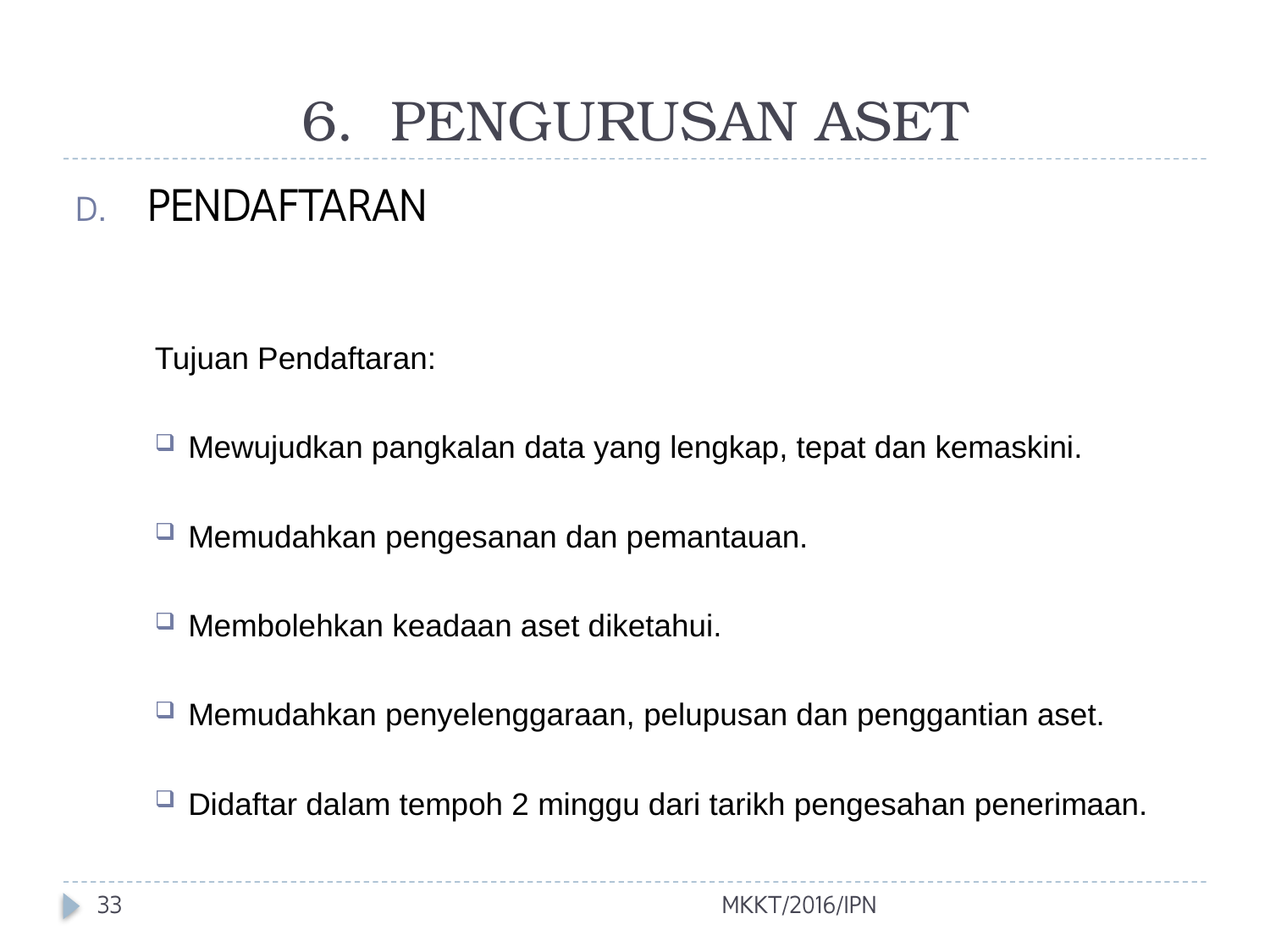

# 6.  PENGURUSAN ASET
PENDAFTARAN

Tujuan Pendaftaran:

Mewujudkan pangkalan data yang lengkap, tepat dan kemaskini.

Memudahkan pengesanan dan pemantauan.

Membolehkan keadaan aset diketahui.

Memudahkan penyelenggaraan, pelupusan dan penggantian aset.

Didaftar dalam tempoh 2 minggu dari tarikh pengesahan penerimaan.
33
MKKT/2016/IPN